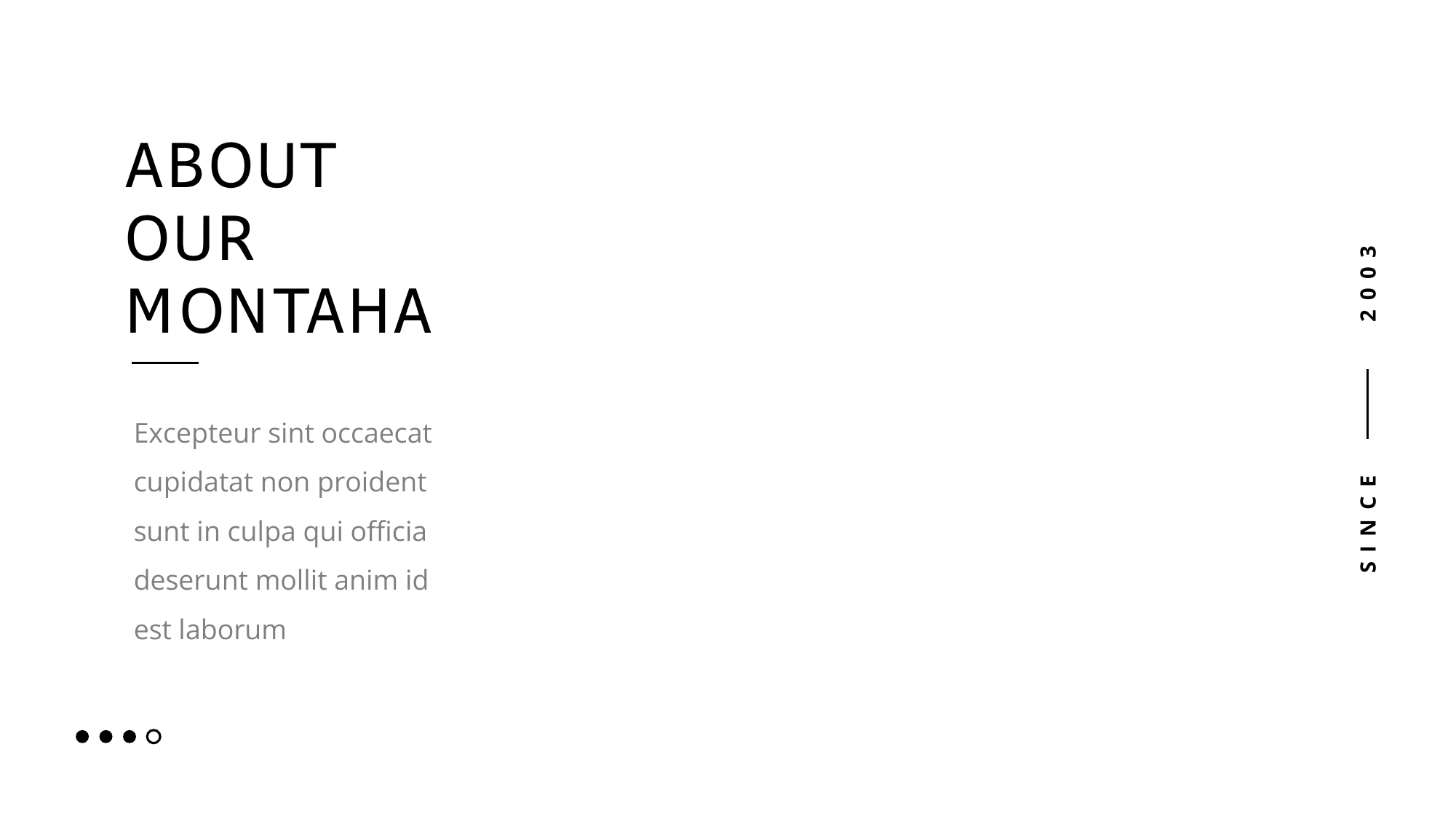

ABOUT OUR MONTAHA
2003
Excepteur sint occaecat cupidatat non proident sunt in culpa qui officia deserunt mollit anim id est laborum

SINCE